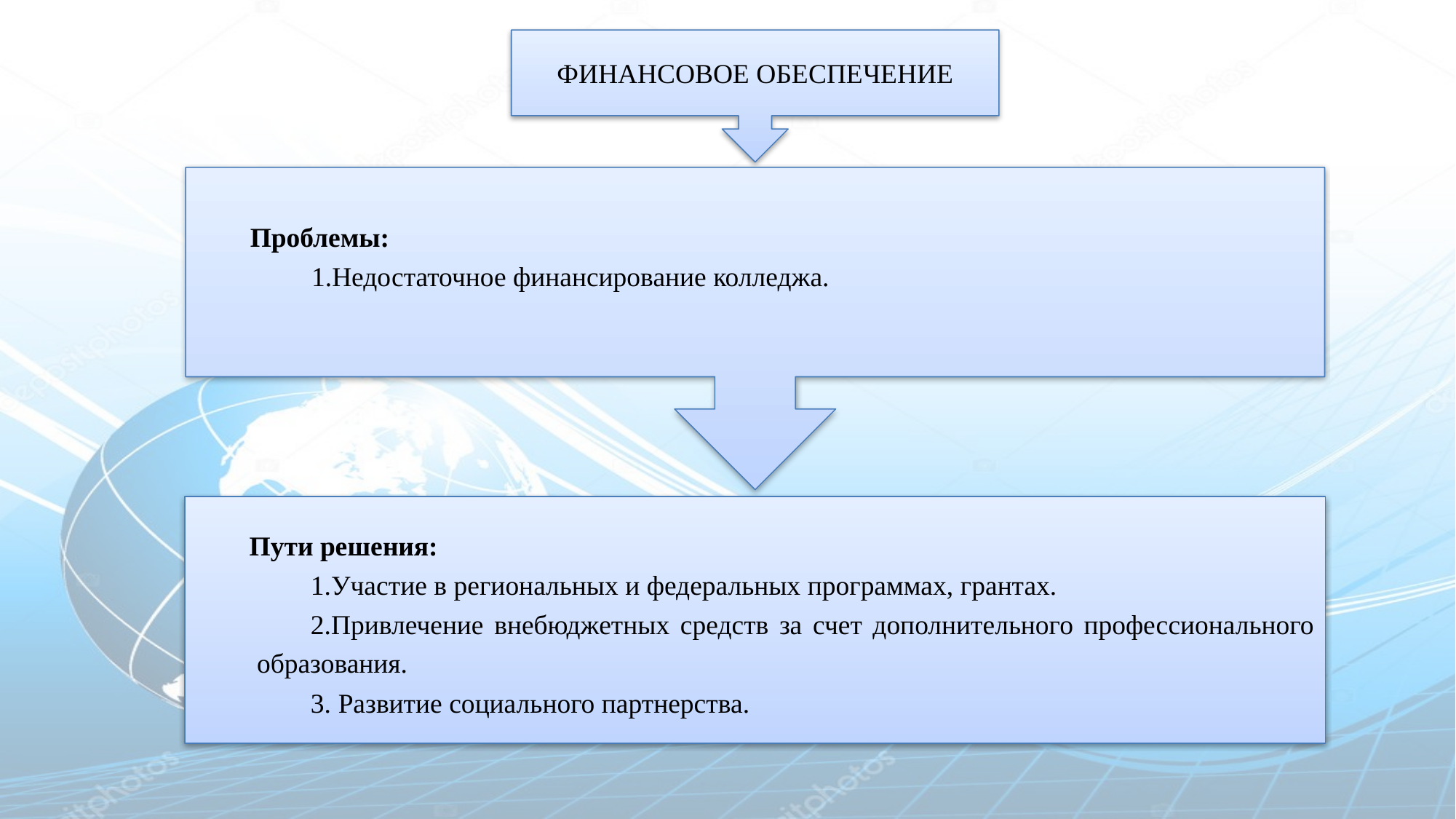

ФИНАНСОВОЕ ОБЕСПЕЧЕНИЕ
Проблемы:
Недостаточное финансирование колледжа.

Пути решения:
Участие в региональных и федеральных программах, грантах.
Привлечение внебюджетных средств за счет дополнительного профессионального образования.
 Развитие социального партнерства.